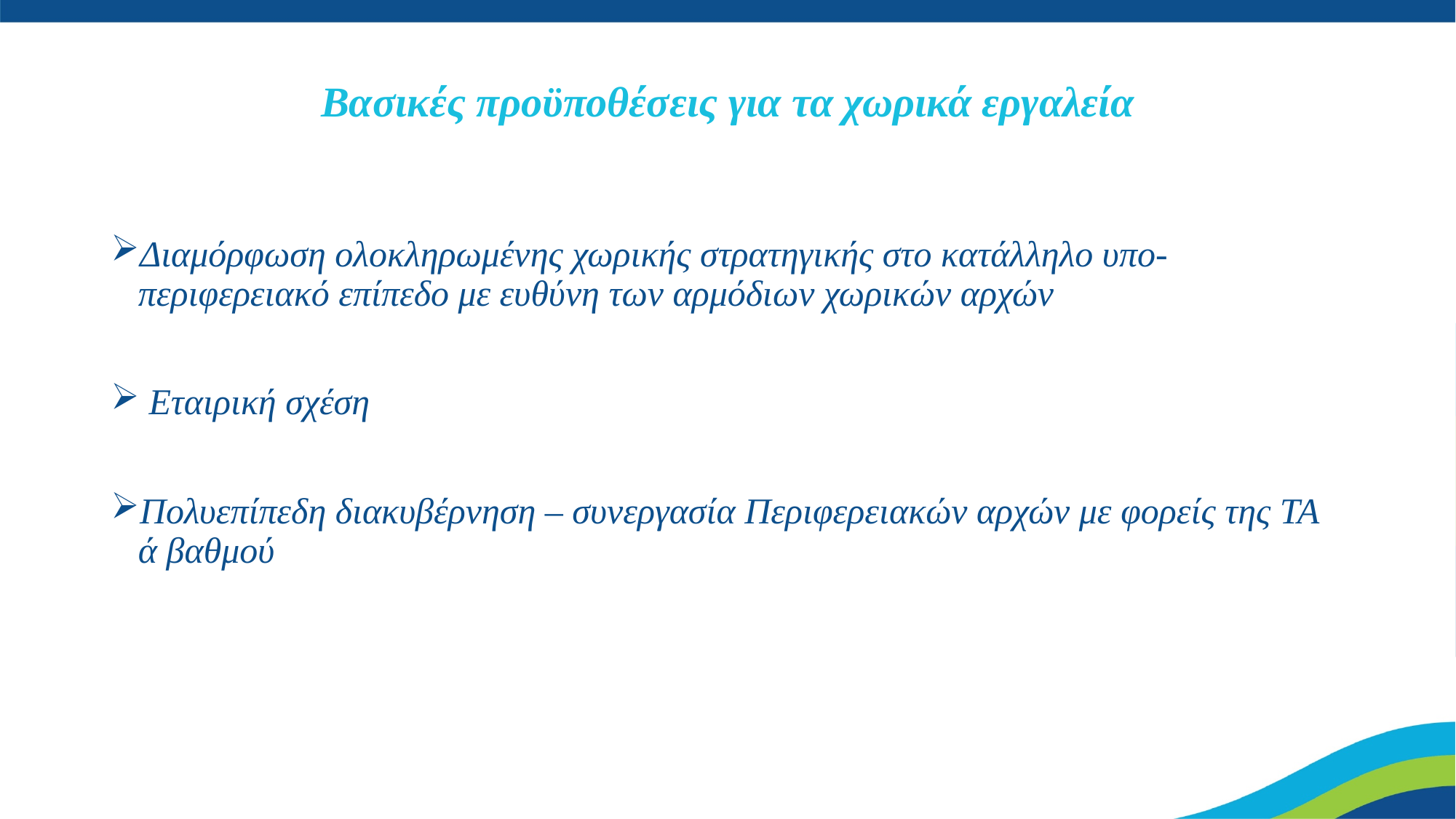

# Βασικές προϋποθέσεις για τα χωρικά εργαλεία

Διαμόρφωση ολοκληρωμένης χωρικής στρατηγικής στο κατάλληλο υπο-περιφερειακό επίπεδο με ευθύνη των αρμόδιων χωρικών αρχών

 Εταιρική σχέση

Πολυεπίπεδη διακυβέρνηση – συνεργασία Περιφερειακών αρχών με φορείς της ΤΑ ά βαθμού